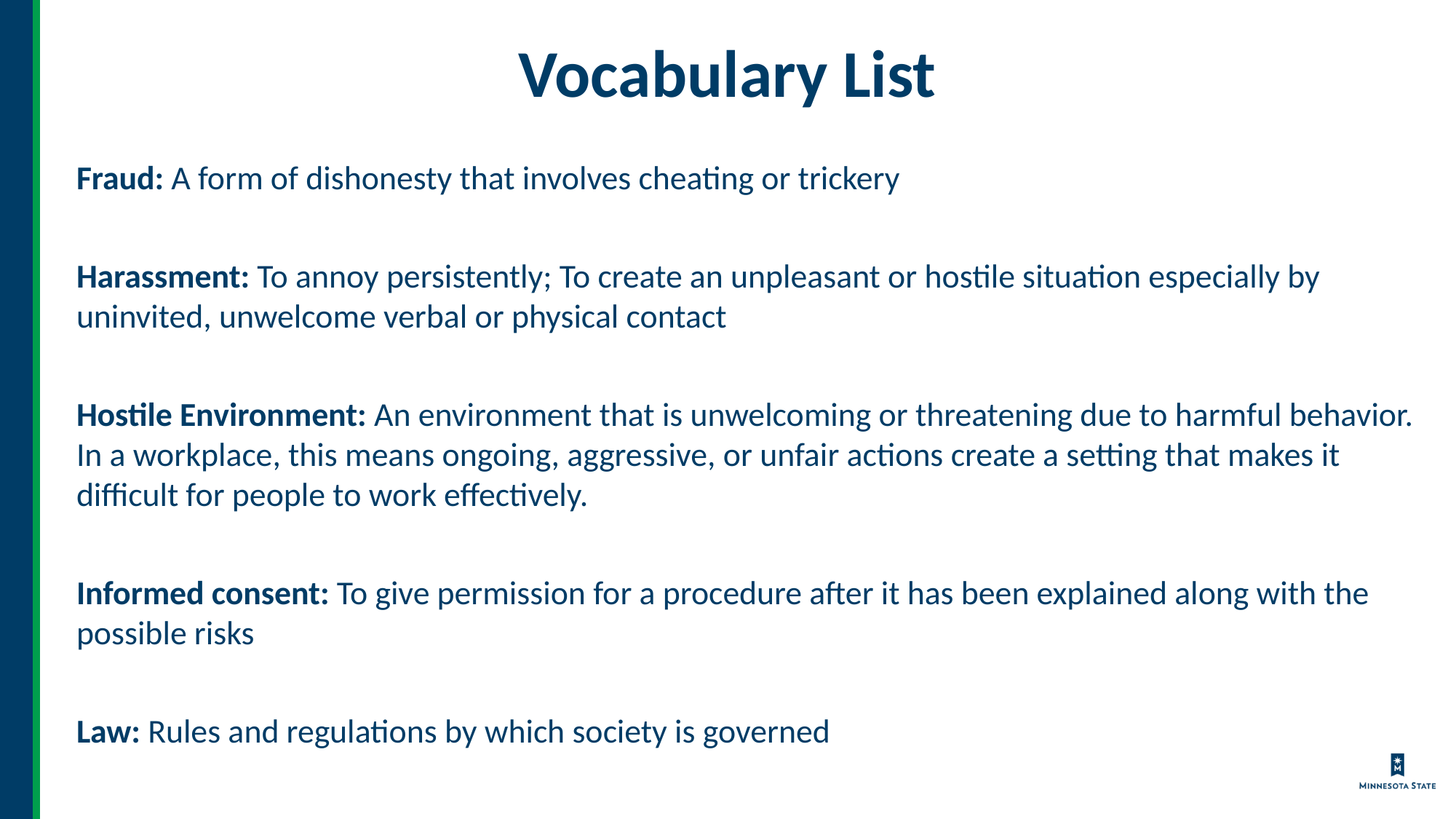

# Vocabulary List
Fraud: A form of dishonesty that involves cheating or trickery

Harassment: To annoy persistently; To create an unpleasant or hostile situation especially by uninvited, unwelcome verbal or physical contact

Hostile Environment: An environment that is unwelcoming or threatening due to harmful behavior. In a workplace, this means ongoing, aggressive, or unfair actions create a setting that makes it difficult for people to work effectively.

Informed consent: To give permission for a procedure after it has been explained along with the possible risks

Law: Rules and regulations by which society is governed